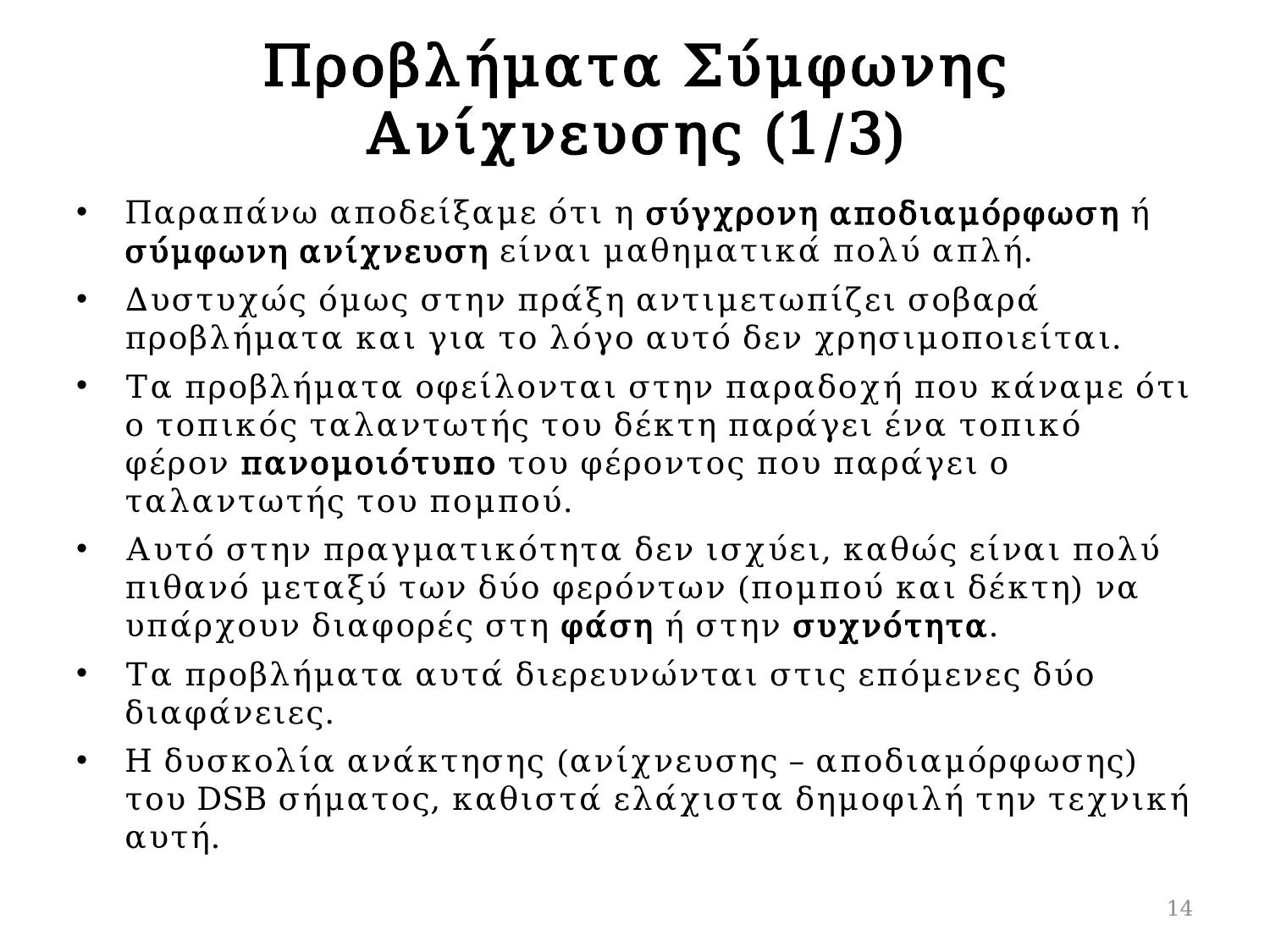

# Προβλήματα Σύμφωνης Ανίχνευσης (1/3)
Παραπάνω αποδείξαμε ότι η σύγχρονη αποδιαμόρφωση ή σύμφωνη ανίχνευση είναι μαθηματικά πολύ απλή.
Δυστυχώς όμως στην πράξη αντιμετωπίζει σοβαρά προβλήματα και για το λόγο αυτό δεν χρησιμοποιείται.
Τα προβλήματα οφείλονται στην παραδοχή που κάναμε ότι ο τοπικός ταλαντωτής του δέκτη παράγει ένα τοπικό φέρον πανομοιότυπο του φέροντος που παράγει ο ταλαντωτής του πομπού.
Αυτό στην πραγματικότητα δεν ισχύει, καθώς είναι πολύ πιθανό μεταξύ των δύο φερόντων (πομπού και δέκτη) να υπάρχουν διαφορές στη φάση ή στην συχνότητα.
Τα προβλήματα αυτά διερευνώνται στις επόμενες δύο διαφάνειες.
Η δυσκολία ανάκτησης (ανίχνευσης – αποδιαμόρφωσης) του DSB σήματος, καθιστά ελάχιστα δημοφιλή την τεχνική αυτή.

14